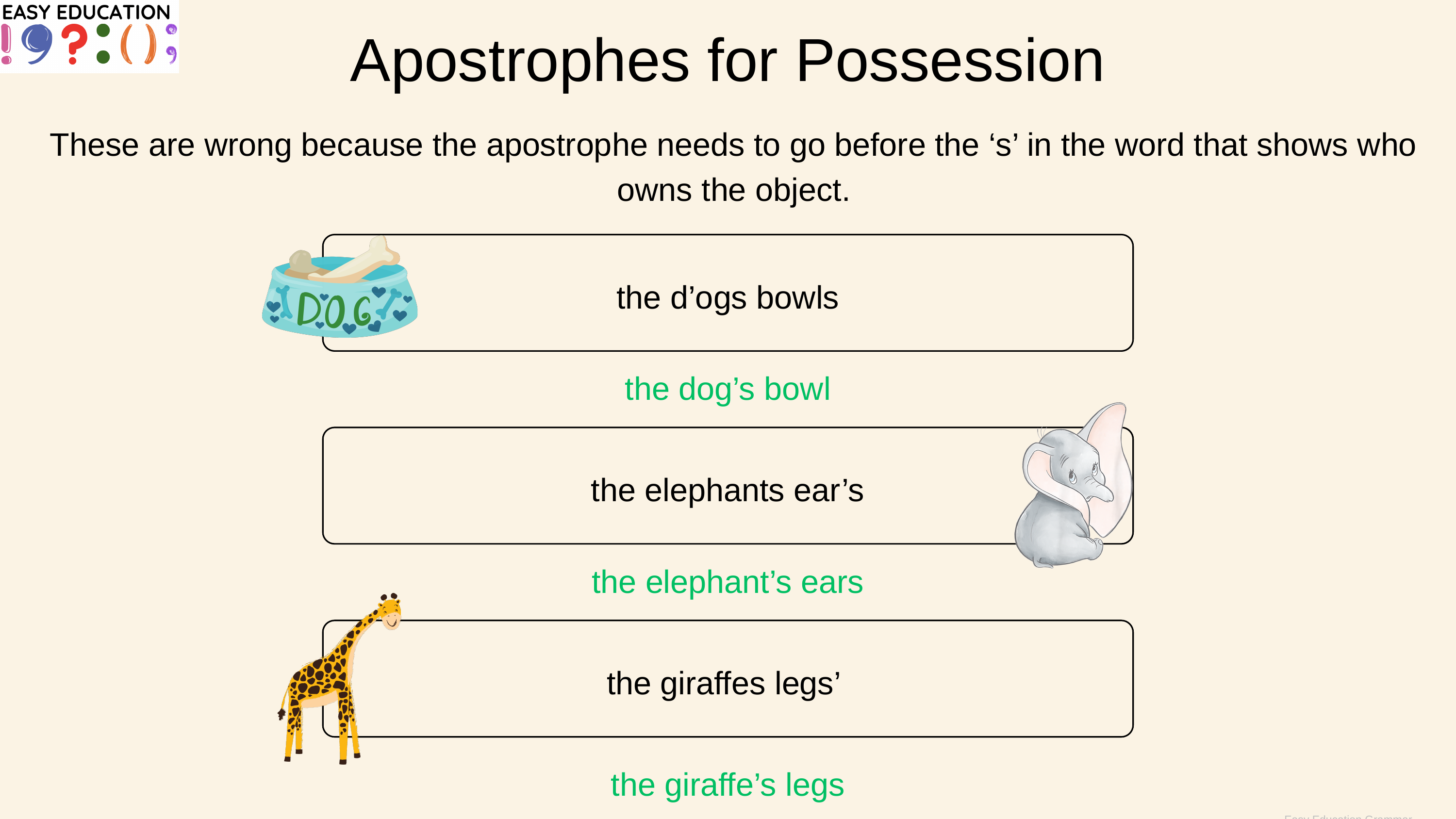

Apostrophes for Possession
These are wrong because the apostrophe needs to go before the ‘s’ in the word that shows who owns the object.

the d’ogs bowls
the dog’s bowl

the elephants ear’s
the elephant’s ears

the giraffes legs’
the giraffe’s legs